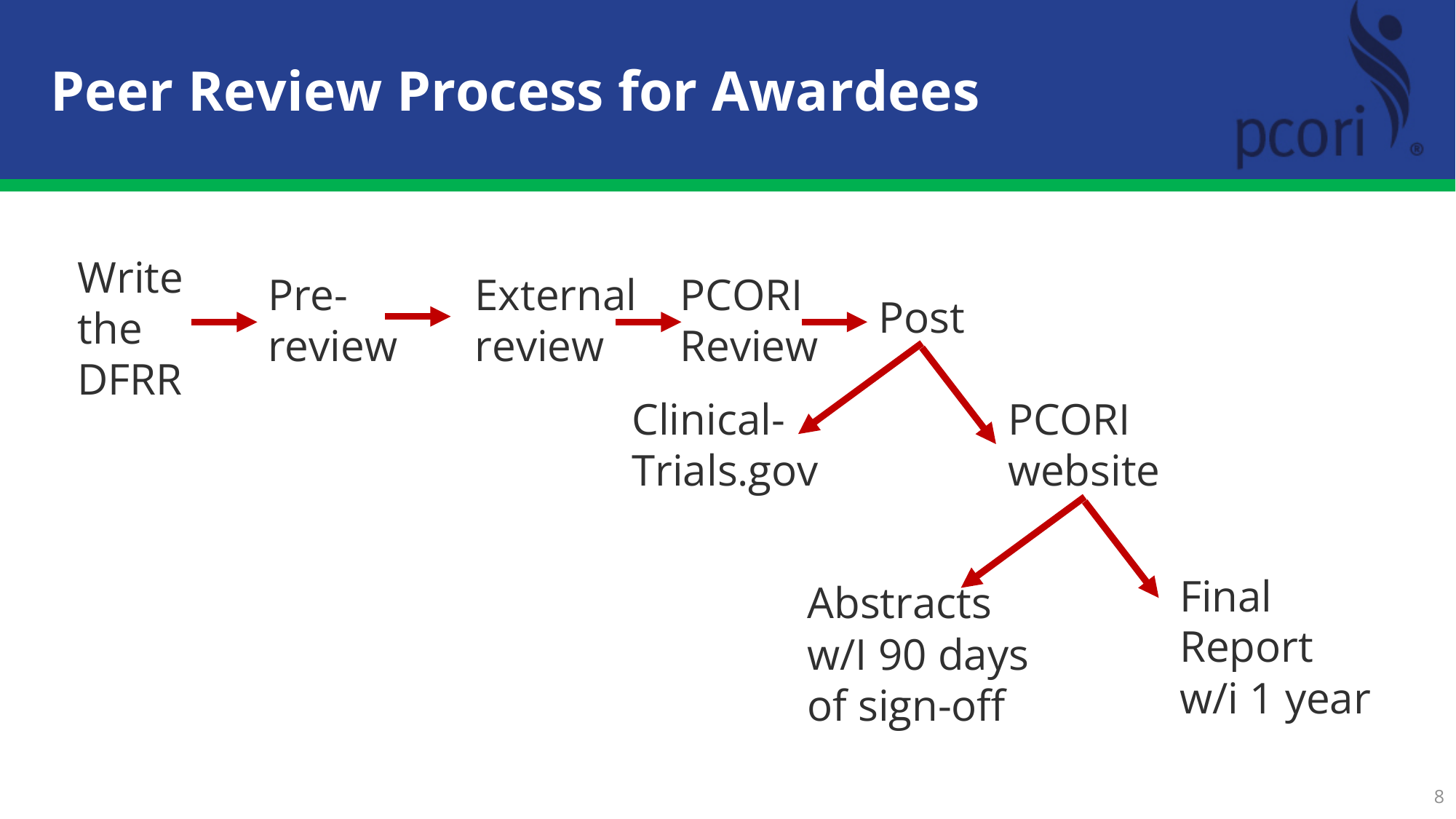

Peer Review Process for Awardees
Write
the
DFRR
PCORI
Review
External
review
Pre-
review
Post
Clinical-
Trials.gov
PCORI
website
Final
Report
w/i 1 year
Abstracts
w/I 90 days
of sign-off
8